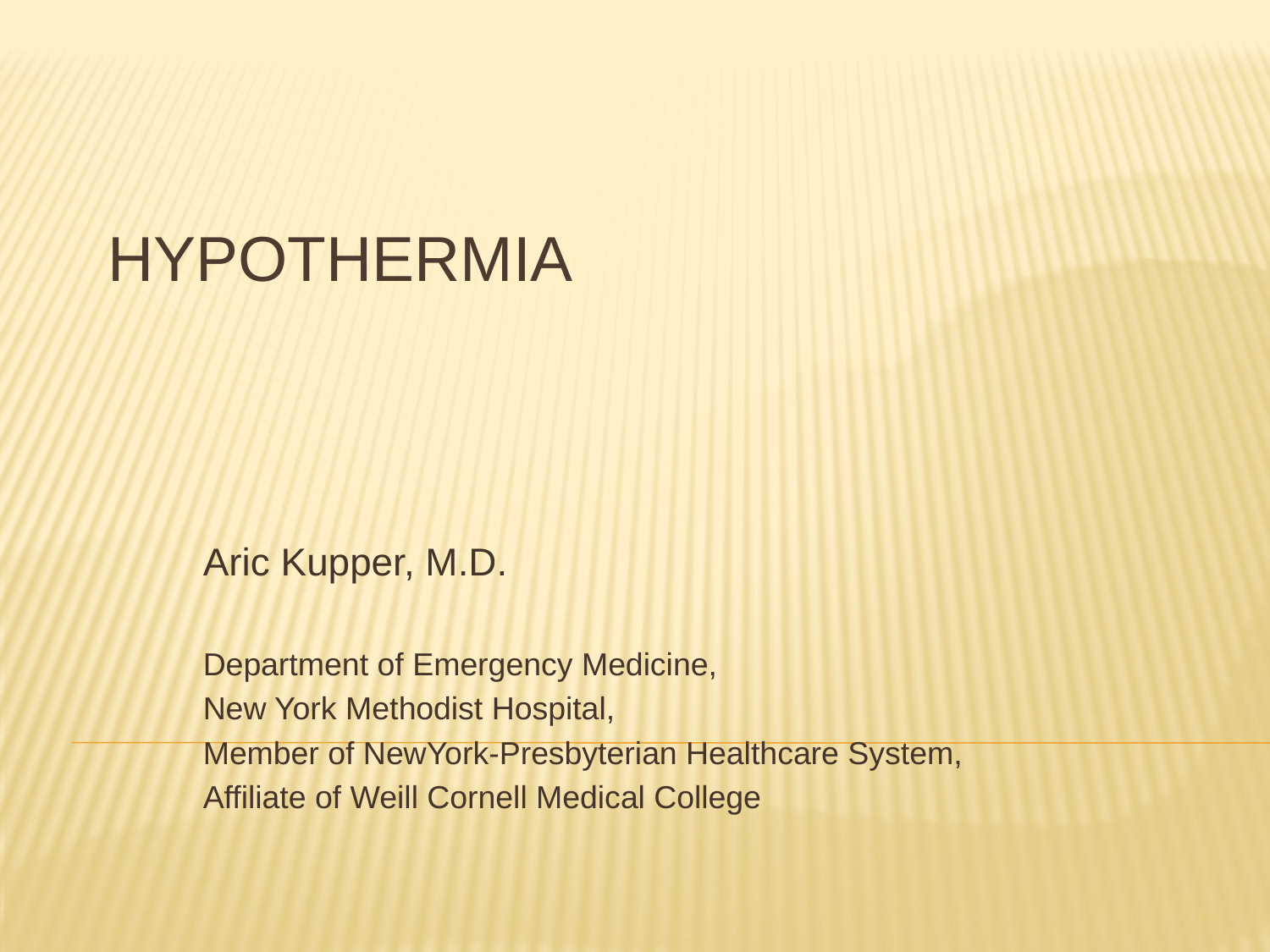

# Hypothermia

Aric Kupper, M.D.

Department of Emergency Medicine,
New York Methodist Hospital,
Member of NewYork-Presbyterian Healthcare System,
Affiliate of Weill Cornell Medical College